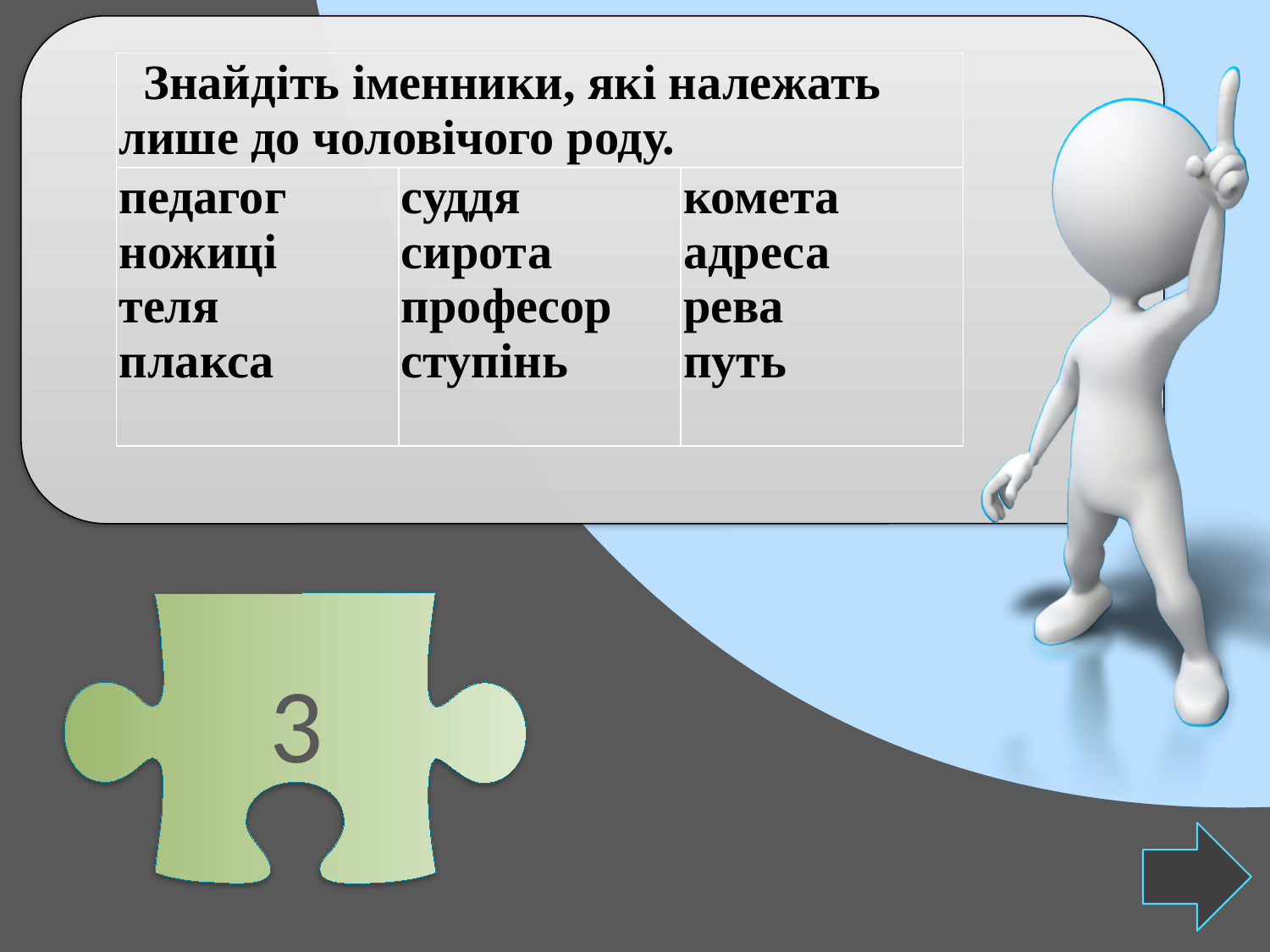

| Знайдіть іменники, які належать лише до чоловічого роду. |  |  |
| --- | --- | --- |
| педагог ножиці теля плакса | суддя сирота професор ступінь | комета адреса рева путь |
3